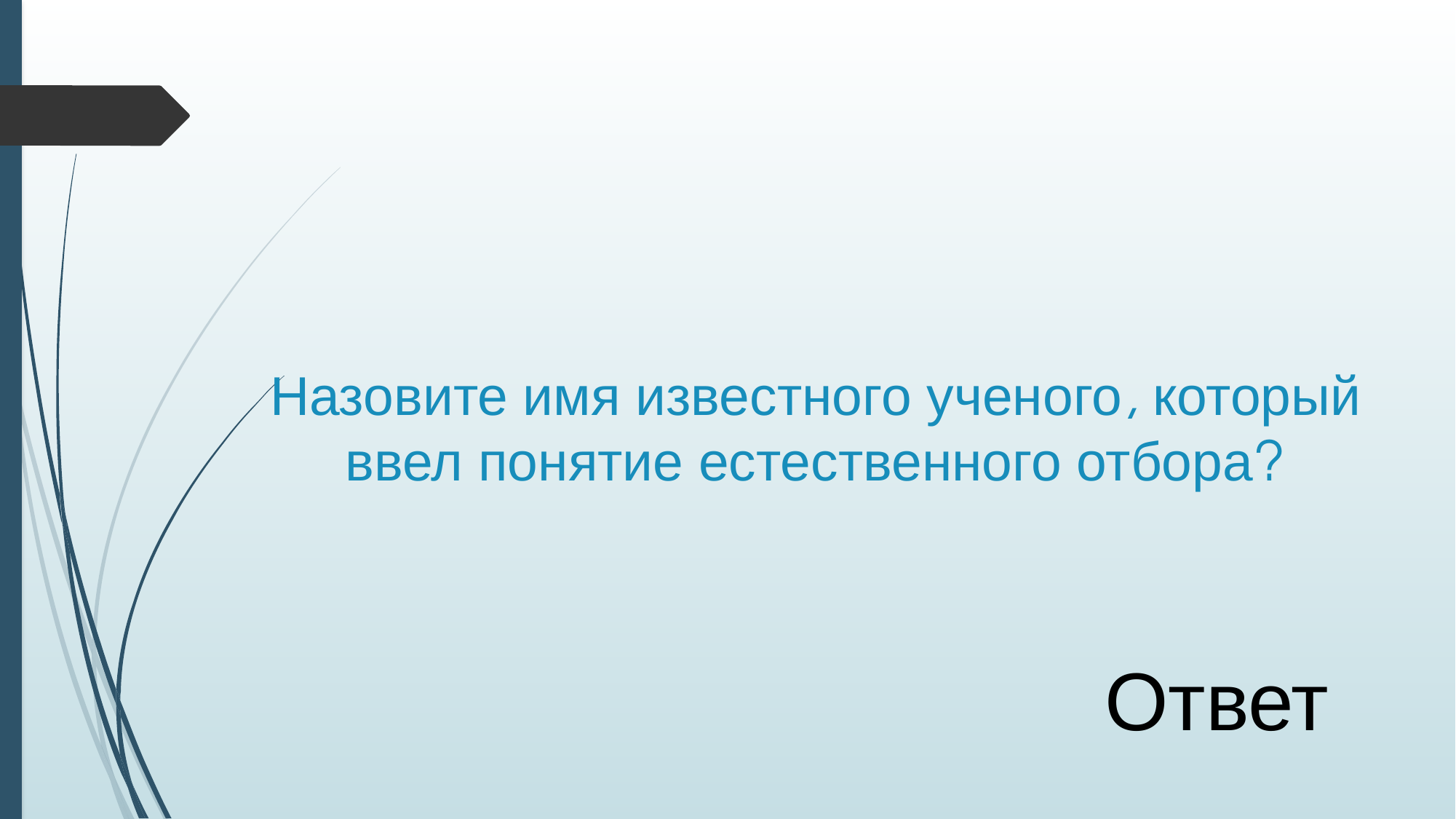

# Назовите имя известного ученого, который ввел понятие естественного отбора?
Ответ